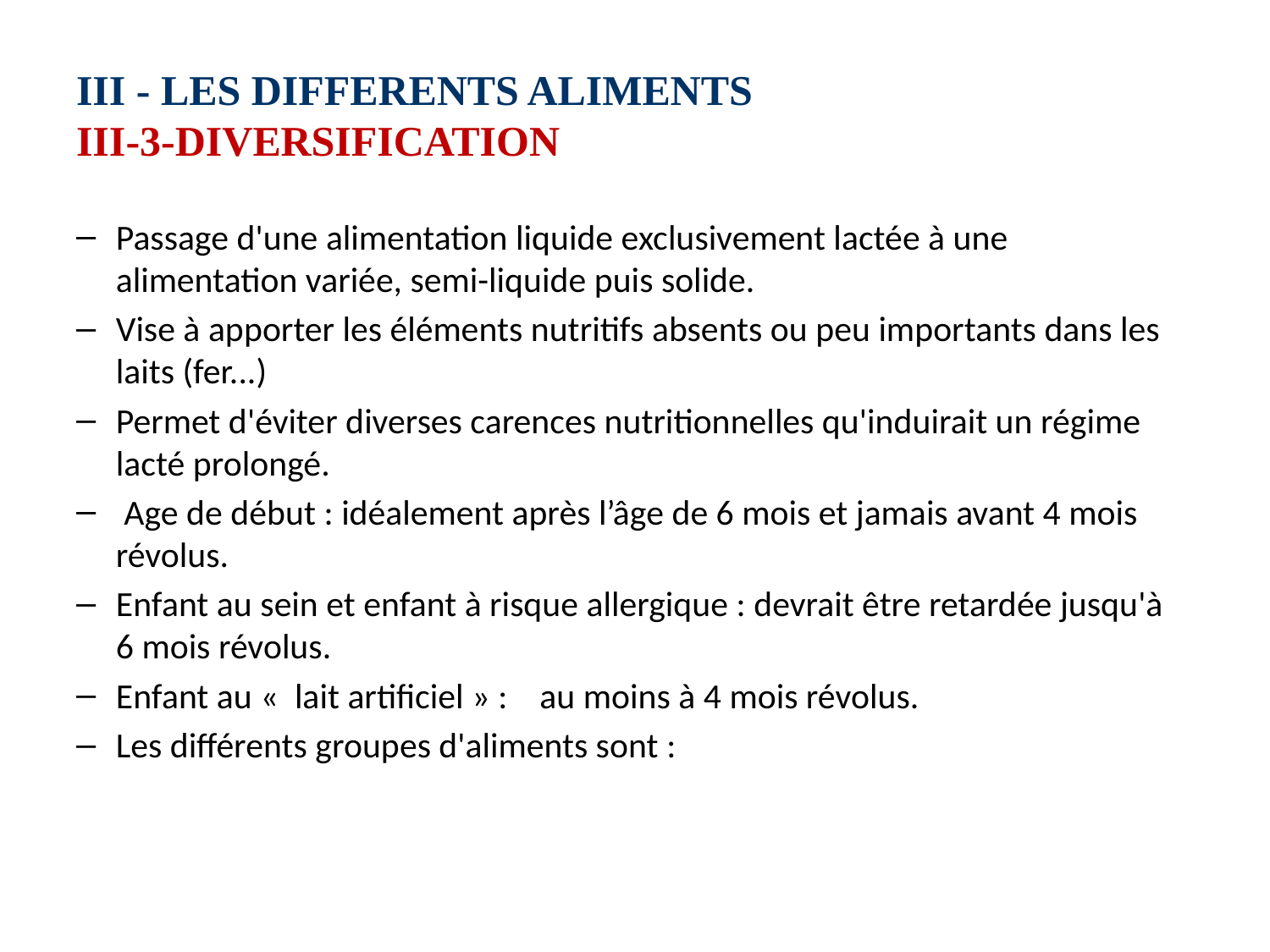

# III ‑ LES DIFFERENTS ALIMENTS III-3‑DIVERSIFICATION
Passage d'une alimentation liquide exclusivement lactée à une alimentation variée, semi-liquide puis solide.
Vise à apporter les éléments nutritifs absents ou peu importants dans les laits (fer...)
Permet d'éviter diverses carences nutritionnelles qu'induirait un régime lacté prolongé.
 Age de début : idéalement après l’âge de 6 mois et jamais avant 4 mois révolus.
Enfant au sein et enfant à risque allergique : devrait être retardée jusqu'à 6 mois révolus.
Enfant au «  lait artificiel » :    au moins à 4 mois révolus.
Les différents groupes d'aliments sont :